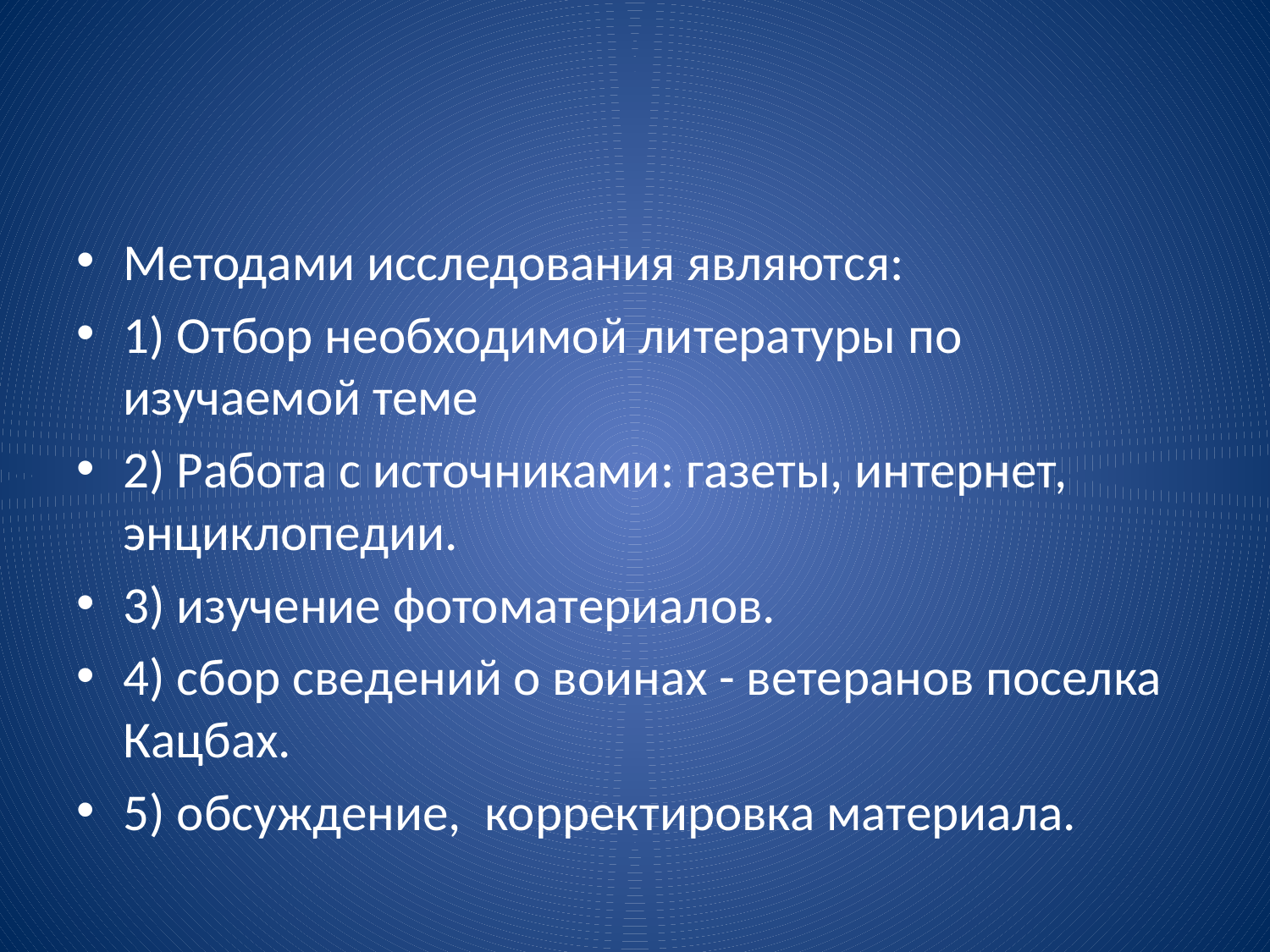

#
Методами исследования являются:
1) Отбор необходимой литературы по изучаемой теме
2) Работа с источниками: газеты, интернет, энциклопедии.
3) изучение фотоматериалов.
4) сбор сведений о воинах - ветеранов поселка Кацбах.
5) обсуждение,  корректировка материала.